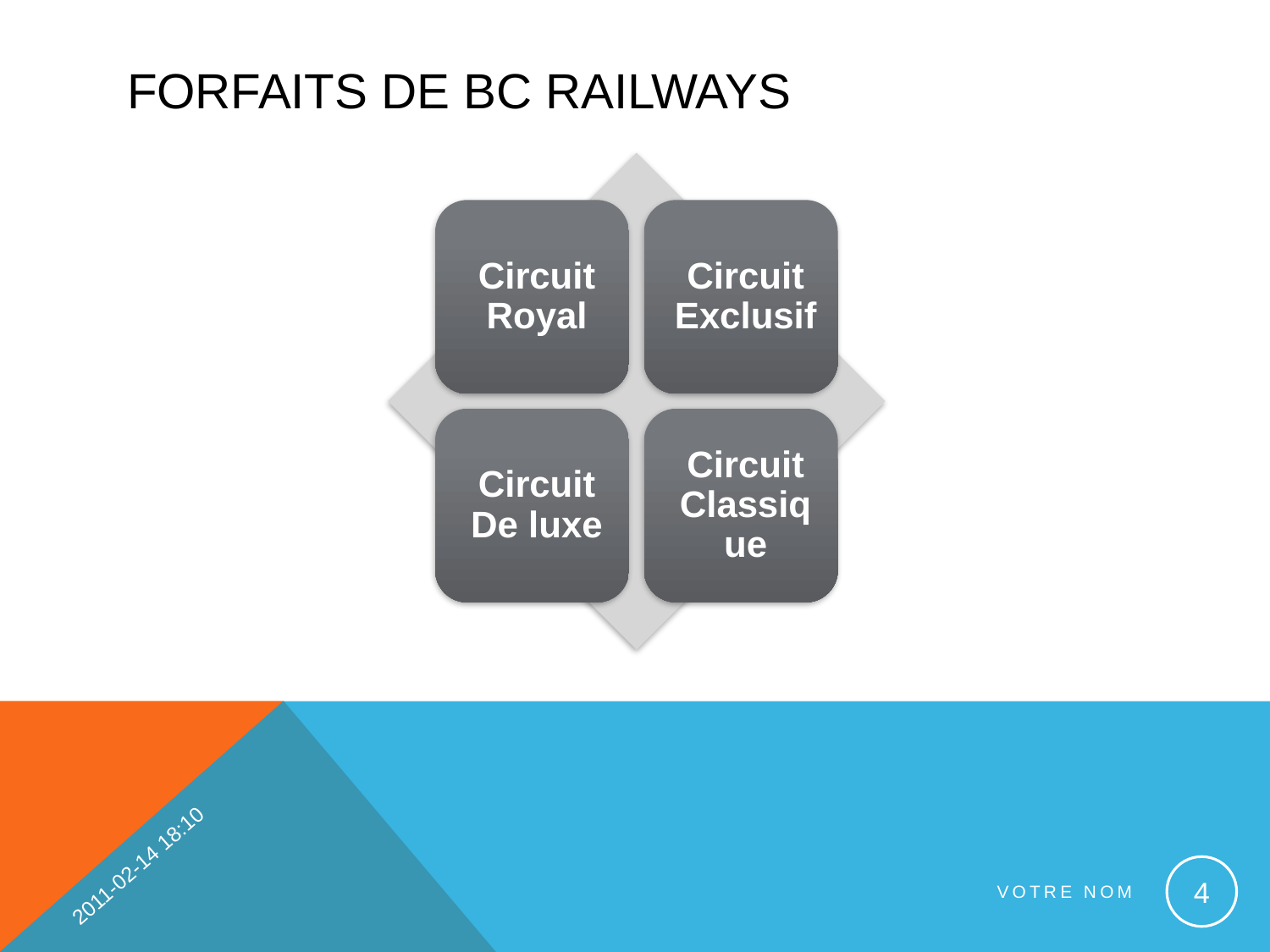

# Forfaits de BC Railways
Circuit Royal
Circuit Exclusif
Circuit De luxe
Circuit Classique
2011-02-14 18:10
4
Votre nom